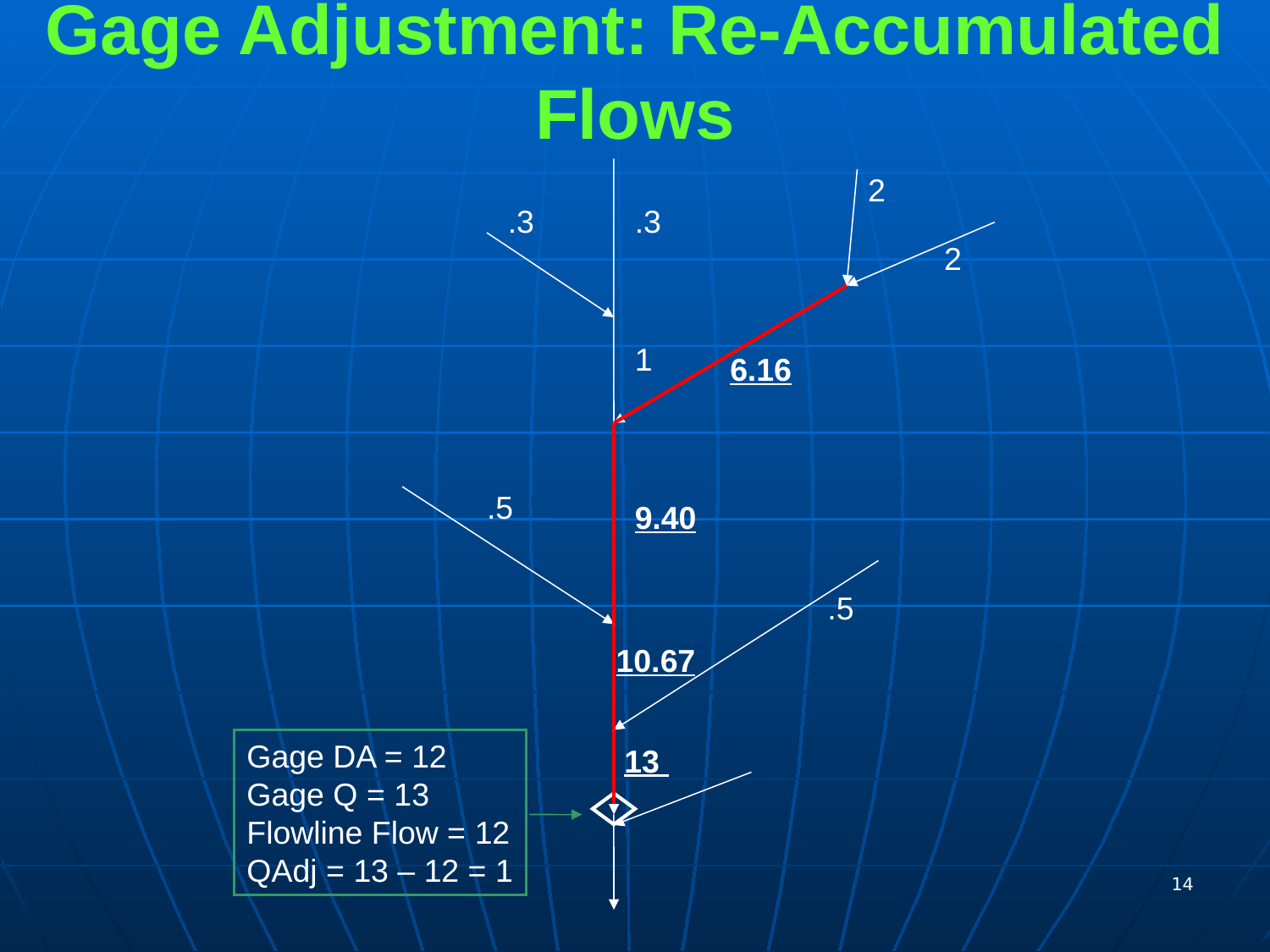

# Gage Adjustment: Re-Accumulated Flows

2

.3
.3

2

1
6.16

.5

9.40

.5

10.67
Gage DA = 12
Gage Q = 13
Flowline Flow = 12
QAdj = 13 – 12 = 1

13

14